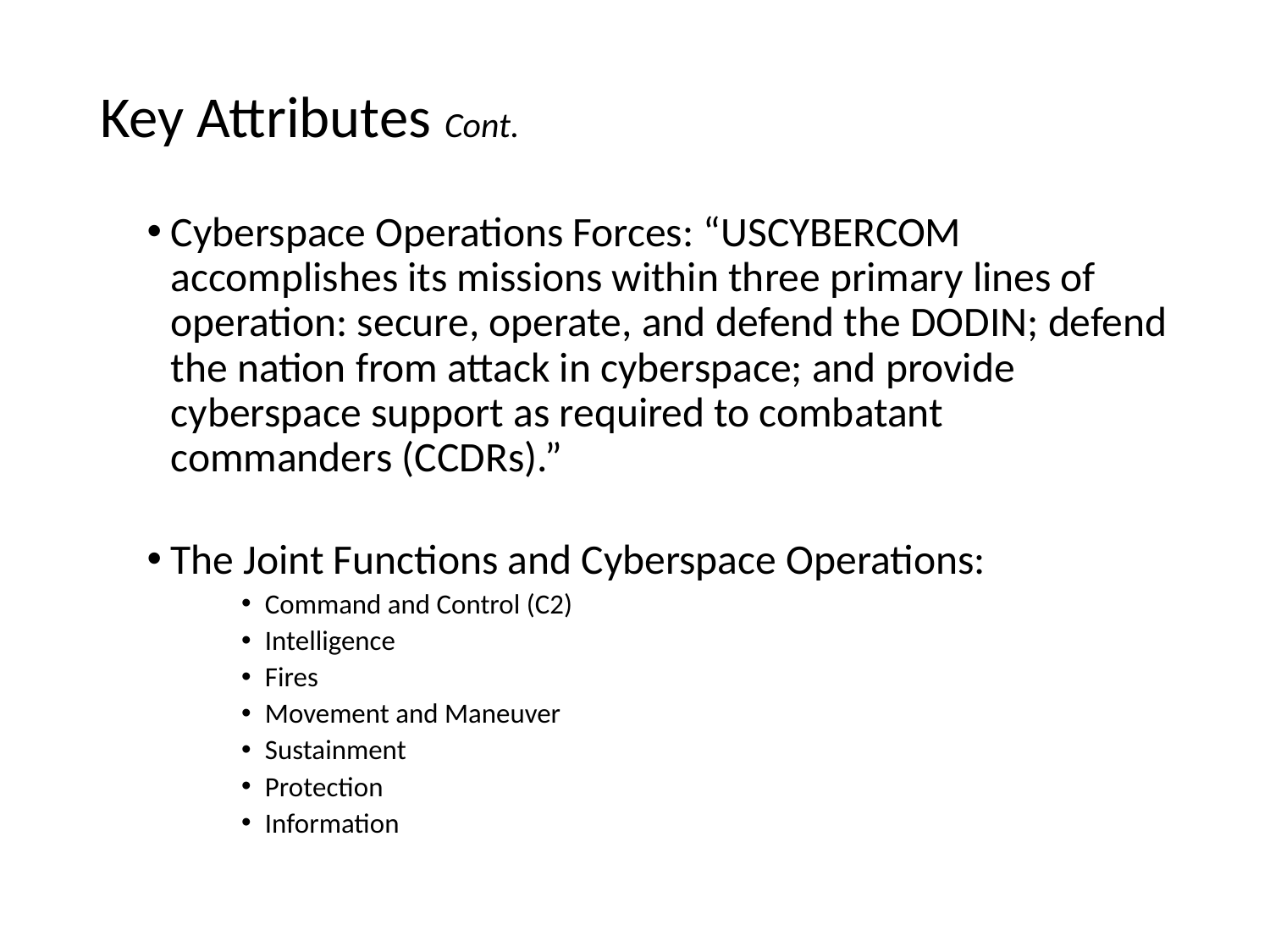

# Key Attributes Cont.
Cyberspace Operations Forces: “USCYBERCOM accomplishes its missions within three primary lines of operation: secure, operate, and defend the DODIN; defend the nation from attack in cyberspace; and provide cyberspace support as required to combatant commanders (CCDRs).”
The Joint Functions and Cyberspace Operations:
Command and Control (C2)
Intelligence
Fires
Movement and Maneuver
Sustainment
Protection
Information